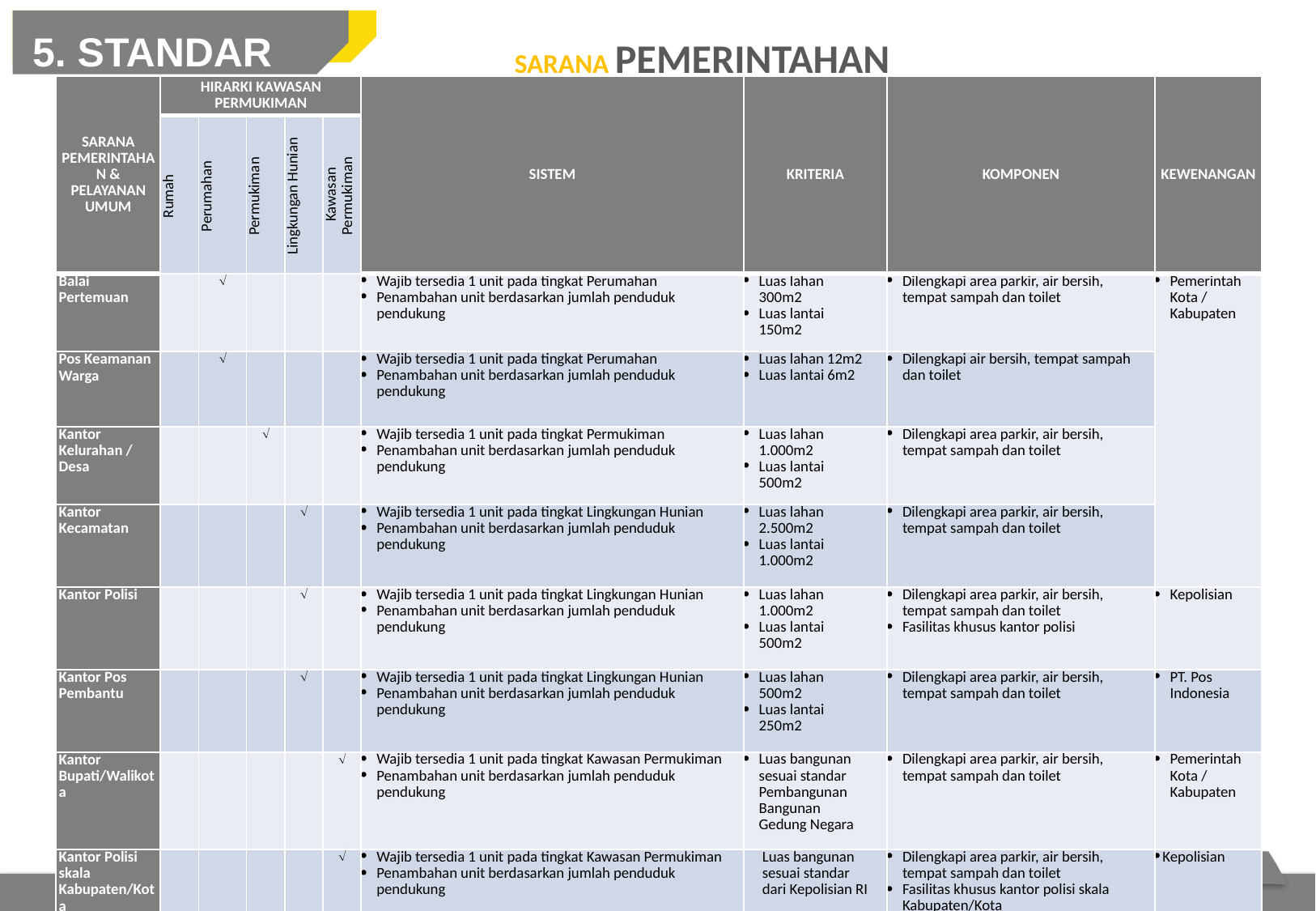

5. STANDAR TEKNIS
SARANA PEMERINTAHAN
| SARANA PEMERINTAHAN & PELAYANAN UMUM | HIRARKI KAWASAN PERMUKIMAN |  |  |  |  | SISTEM | KRITERIA | KOMPONEN | KEWENANGAN |
| --- | --- | --- | --- | --- | --- | --- | --- | --- | --- |
|  | Rumah | Perumahan | Permukiman | Lingkungan Hunian | Kawasan Permukiman |  |  |  |  |
| Balai Pertemuan |  | √ |  |  |  | Wajib tersedia 1 unit pada tingkat Perumahan Penambahan unit berdasarkan jumlah penduduk pendukung | Luas lahan 300m2 Luas lantai 150m2 | Dilengkapi area parkir, air bersih, tempat sampah dan toilet | Pemerintah Kota / Kabupaten |
| Pos Keamanan Warga |  | √ |  |  |  | Wajib tersedia 1 unit pada tingkat Perumahan Penambahan unit berdasarkan jumlah penduduk pendukung | Luas lahan 12m2 Luas lantai 6m2 | Dilengkapi air bersih, tempat sampah dan toilet |  |
| Kantor Kelurahan / Desa |  |  | √ |  |  | Wajib tersedia 1 unit pada tingkat Permukiman Penambahan unit berdasarkan jumlah penduduk pendukung | Luas lahan 1.000m2 Luas lantai 500m2 | Dilengkapi area parkir, air bersih, tempat sampah dan toilet |  |
| Kantor Kecamatan |  |  |  | √ |  | Wajib tersedia 1 unit pada tingkat Lingkungan Hunian Penambahan unit berdasarkan jumlah penduduk pendukung | Luas lahan 2.500m2 Luas lantai 1.000m2 | Dilengkapi area parkir, air bersih, tempat sampah dan toilet |  |
| Kantor Polisi |  |  |  | √ |  | Wajib tersedia 1 unit pada tingkat Lingkungan Hunian Penambahan unit berdasarkan jumlah penduduk pendukung | Luas lahan 1.000m2 Luas lantai 500m2 | Dilengkapi area parkir, air bersih, tempat sampah dan toilet Fasilitas khusus kantor polisi | Kepolisian |
| Kantor Pos Pembantu |  |  |  | √ |  | Wajib tersedia 1 unit pada tingkat Lingkungan Hunian Penambahan unit berdasarkan jumlah penduduk pendukung | Luas lahan 500m2 Luas lantai 250m2 | Dilengkapi area parkir, air bersih, tempat sampah dan toilet | PT. Pos Indonesia |
| Kantor Bupati/Walikota |  |  |  |  | √ | Wajib tersedia 1 unit pada tingkat Kawasan Permukiman Penambahan unit berdasarkan jumlah penduduk pendukung | Luas bangunan sesuai standar Pembangunan Bangunan Gedung Negara | Dilengkapi area parkir, air bersih, tempat sampah dan toilet | Pemerintah Kota / Kabupaten |
| Kantor Polisi skala Kabupaten/Kota |  |  |  |  | √ | Wajib tersedia 1 unit pada tingkat Kawasan Permukiman Penambahan unit berdasarkan jumlah penduduk pendukung | Luas bangunan sesuai standar dari Kepolisian RI | Dilengkapi area parkir, air bersih, tempat sampah dan toilet Fasilitas khusus kantor polisi skala Kabupaten/Kota | Kepolisian |

2
1

Sumber: SNI 03-1733-2004 tentang Tata cara perencanaan lingkungan perumahan di perkotaan